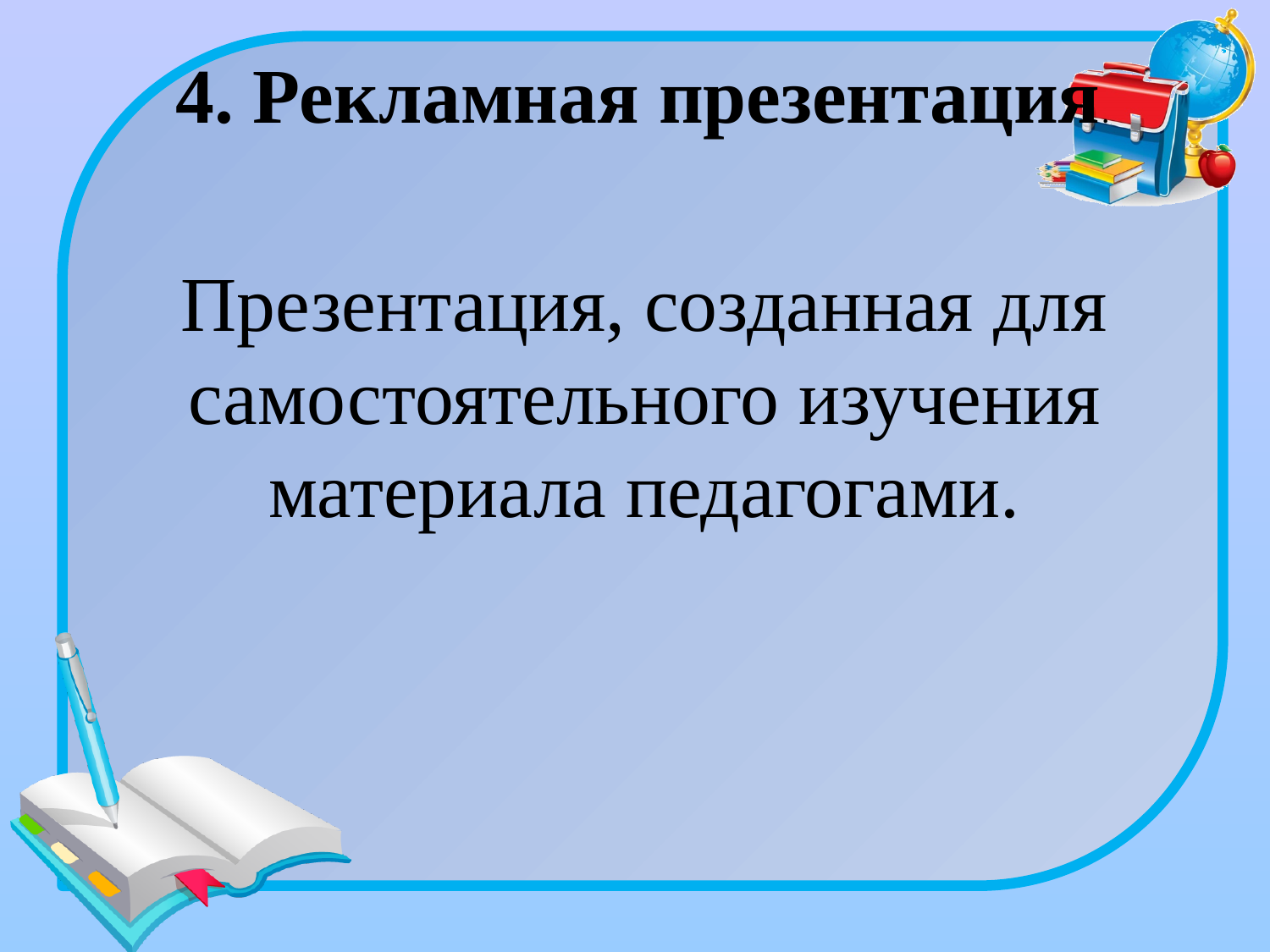

4. Рекламная презентация.
Презентация, созданная для самостоятельного изучения материала педагогами.